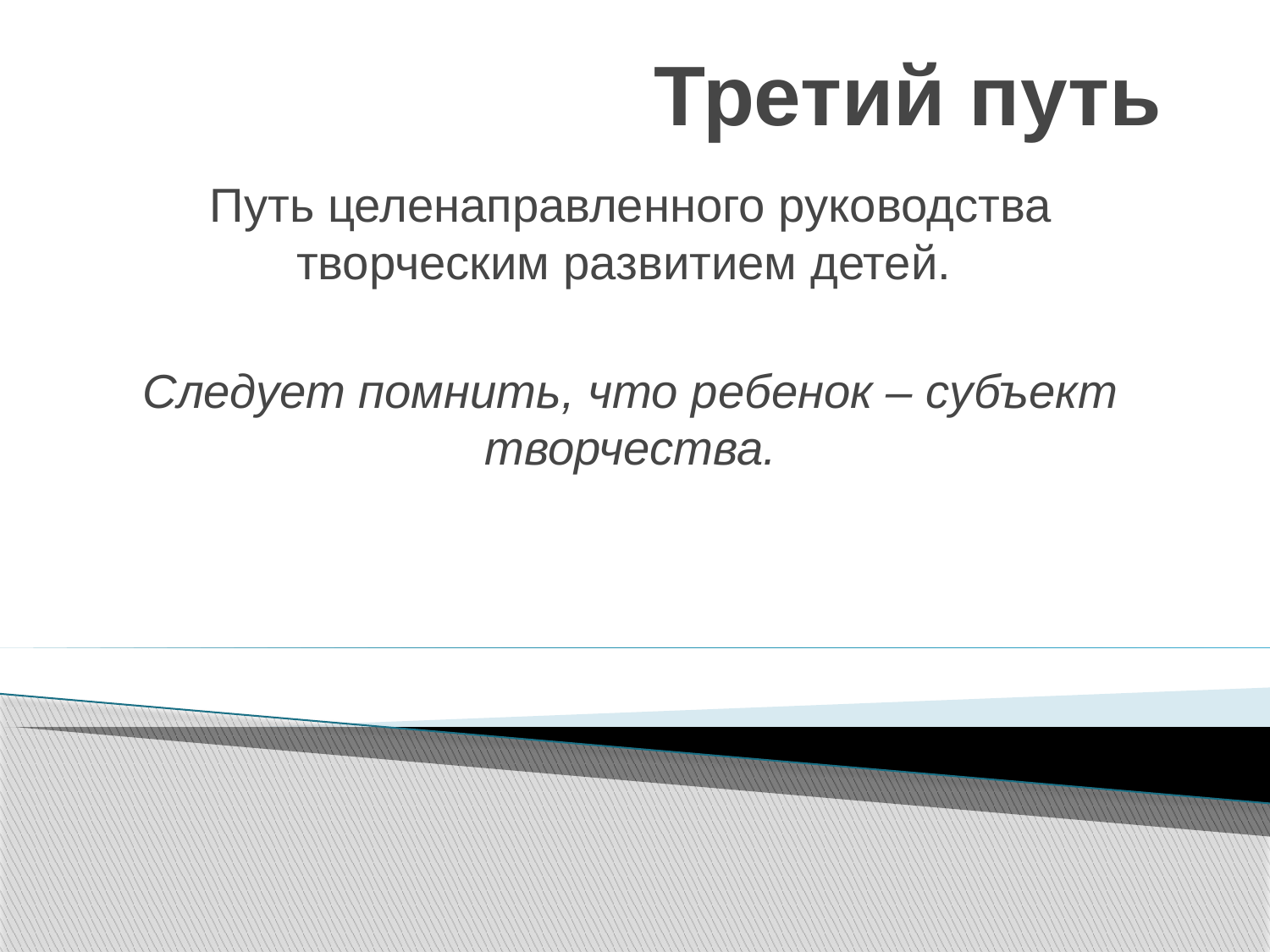

# Третий путь
Путь целенаправленного руководства творческим развитием детей.

Следует помнить, что ребенок – субъект творчества.